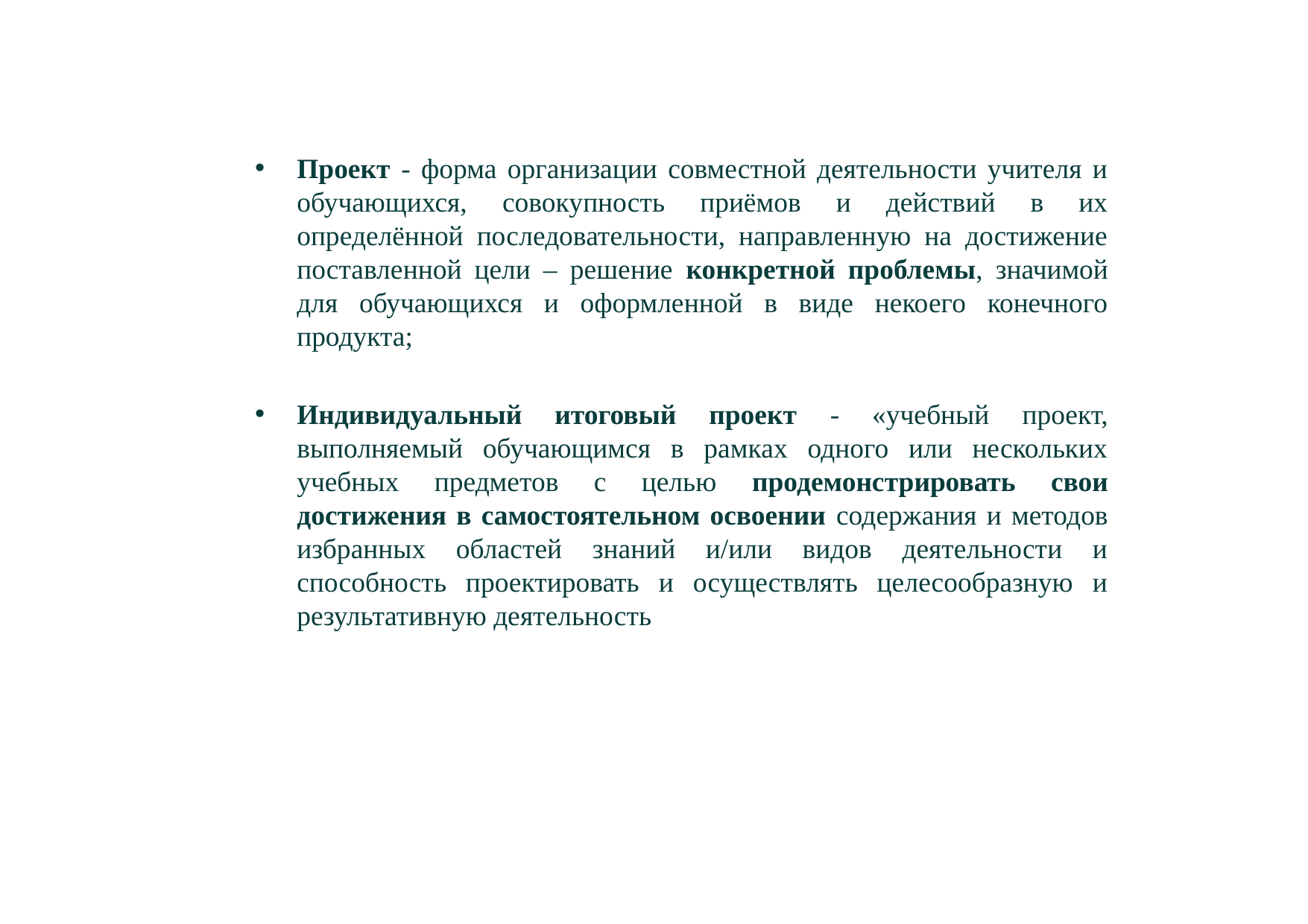

Проект - форма организации совместной деятельности учителя и обучающихся, совокупность приёмов и действий в их определённой последовательности, направленную на достижение поставленной цели – решение конкретной проблемы, значимой для обучающихся и оформленной в виде некоего конечного продукта;

Индивидуальный итоговый проект - «учебный проект, выполняемый обучающимся в рамках одного или нескольких учебных предметов с целью продемонстрировать свои достижения в самостоятельном освоении содержания и методов избранных областей знаний и/или видов деятельности и способность проектировать и осуществлять целесообразную и результативную деятельность